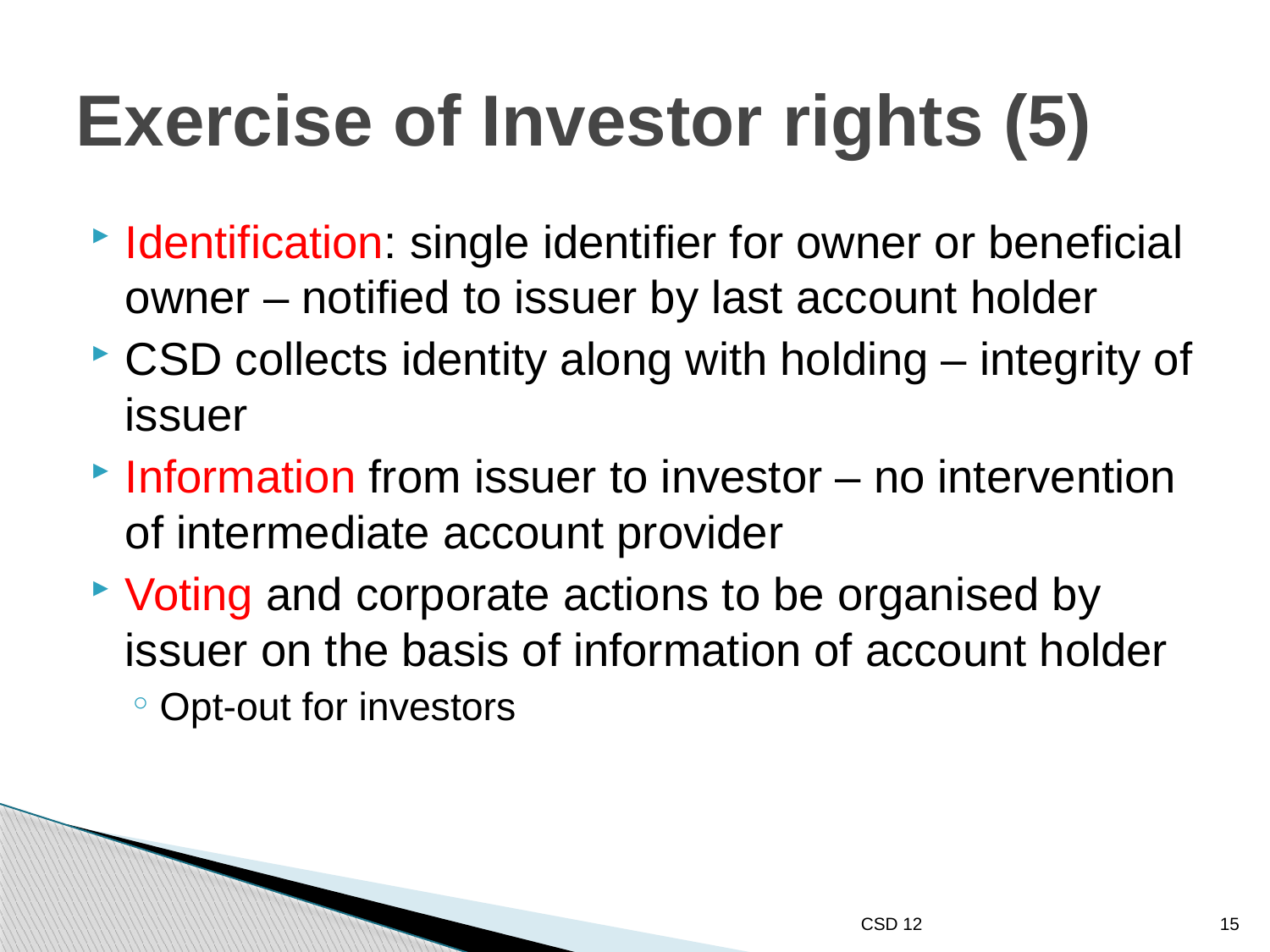

# Exercise of Investor rights (5)
Identification: single identifier for owner or beneficial owner – notified to issuer by last account holder
CSD collects identity along with holding – integrity of issuer
Information from issuer to investor – no intervention of intermediate account provider
Voting and corporate actions to be organised by issuer on the basis of information of account holder
Opt-out for investors

CSD 12
15